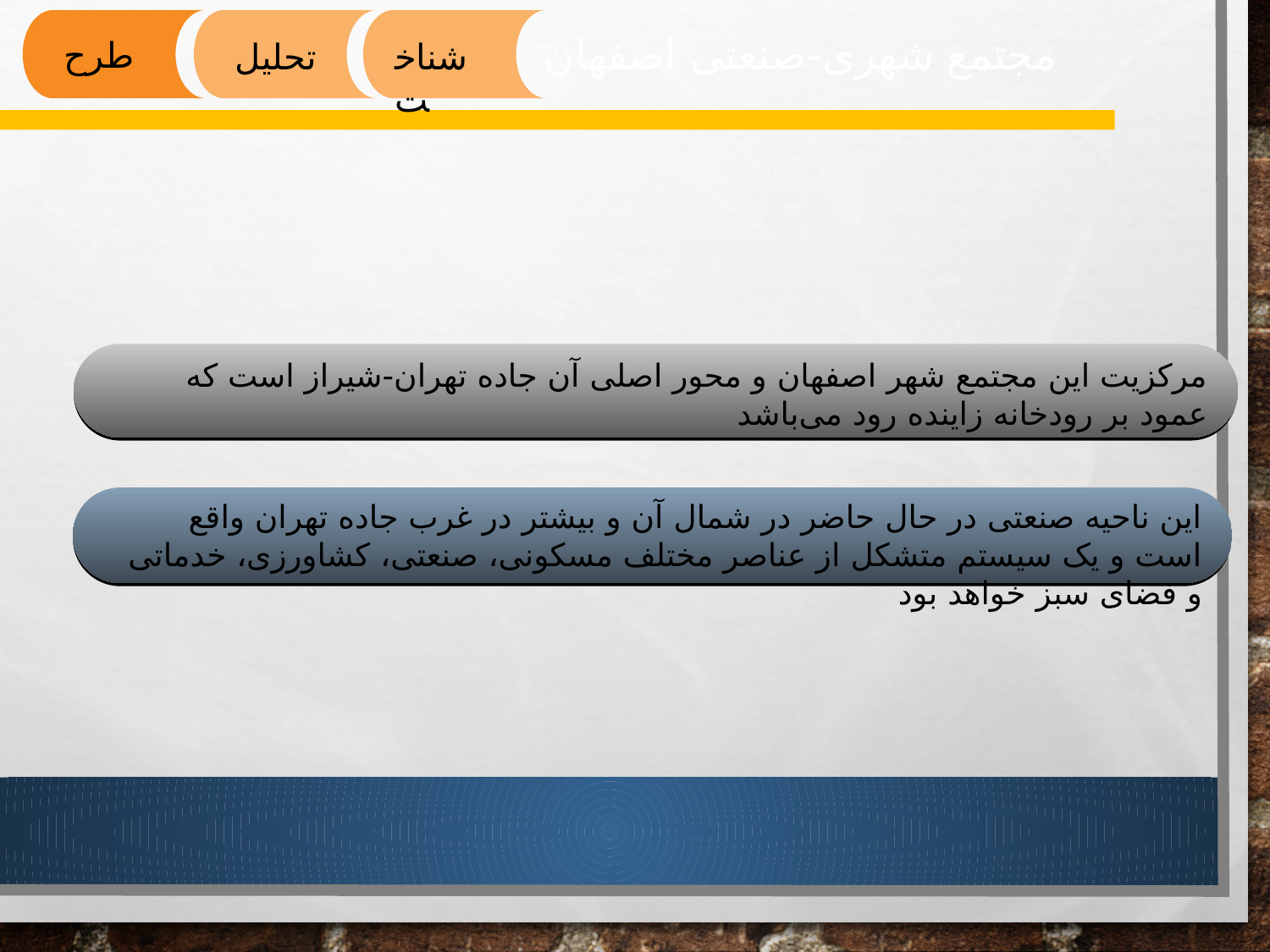

مجتمع شهری-صنعتی اصفهان
طرح
تحلیل
شناخت

مرکزیت این مجتمع شهر اصفهان و محور اصلی آن جاده تهران-شیراز است که عمود بر رودخانه زاینده رود می‌باشد

این ناحیه صنعتی در حال حاضر در شمال آن و بیشتر در غرب جاده تهران واقع است و یک سیستم متشکل از عناصر مختلف مسکونی، صنعتی، کشاورزی، خدماتی و فضای سبز خواهد بود